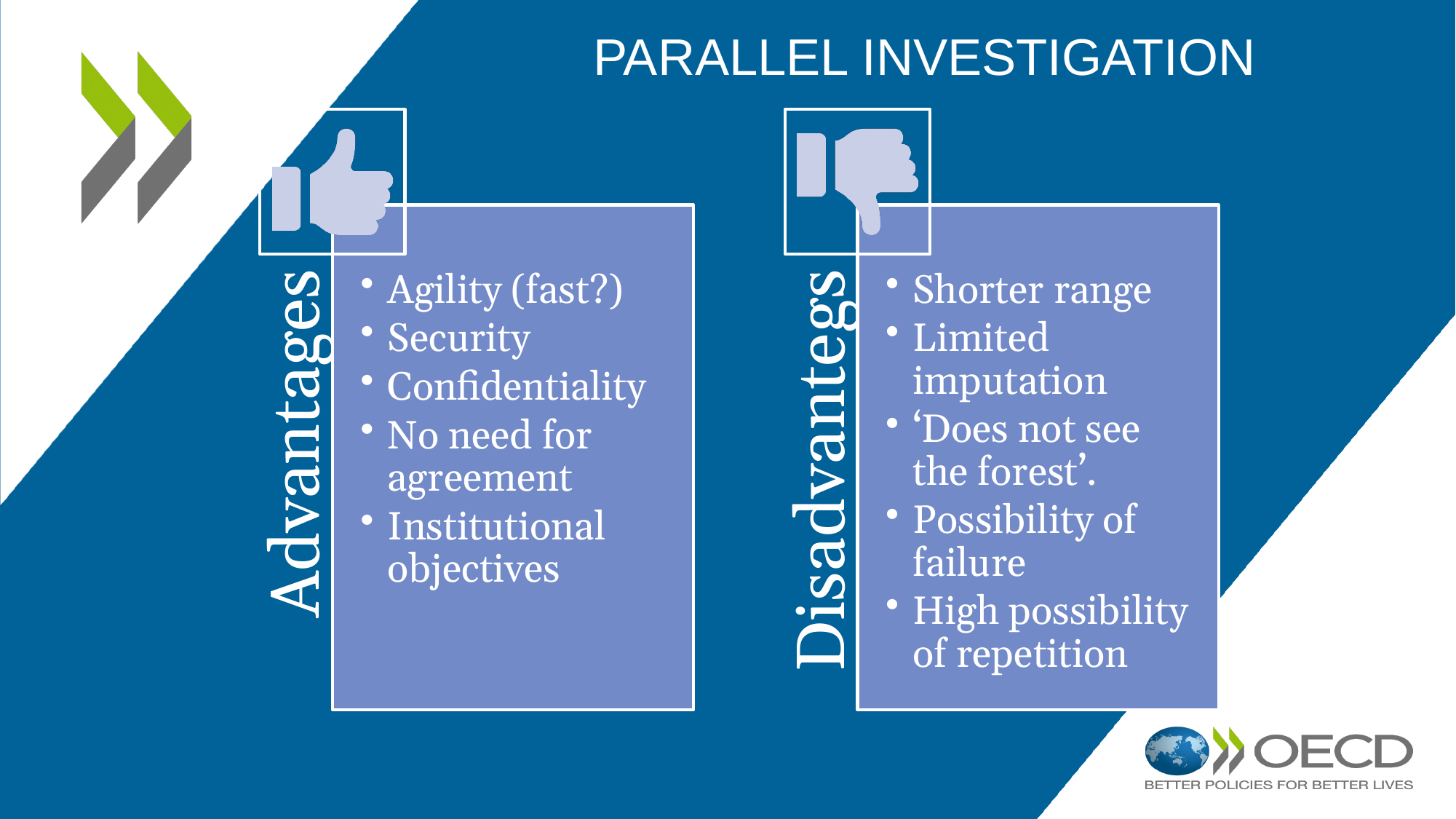

# Parallel investigation
Advantages
Agility (fast?)
Security
Confidentiality
No need for agreement
Institutional objectives
Disadvantegs
Shorter range
Limited imputation
‘Does not see the forest’.
Possibility of failure
High possibility of repetition